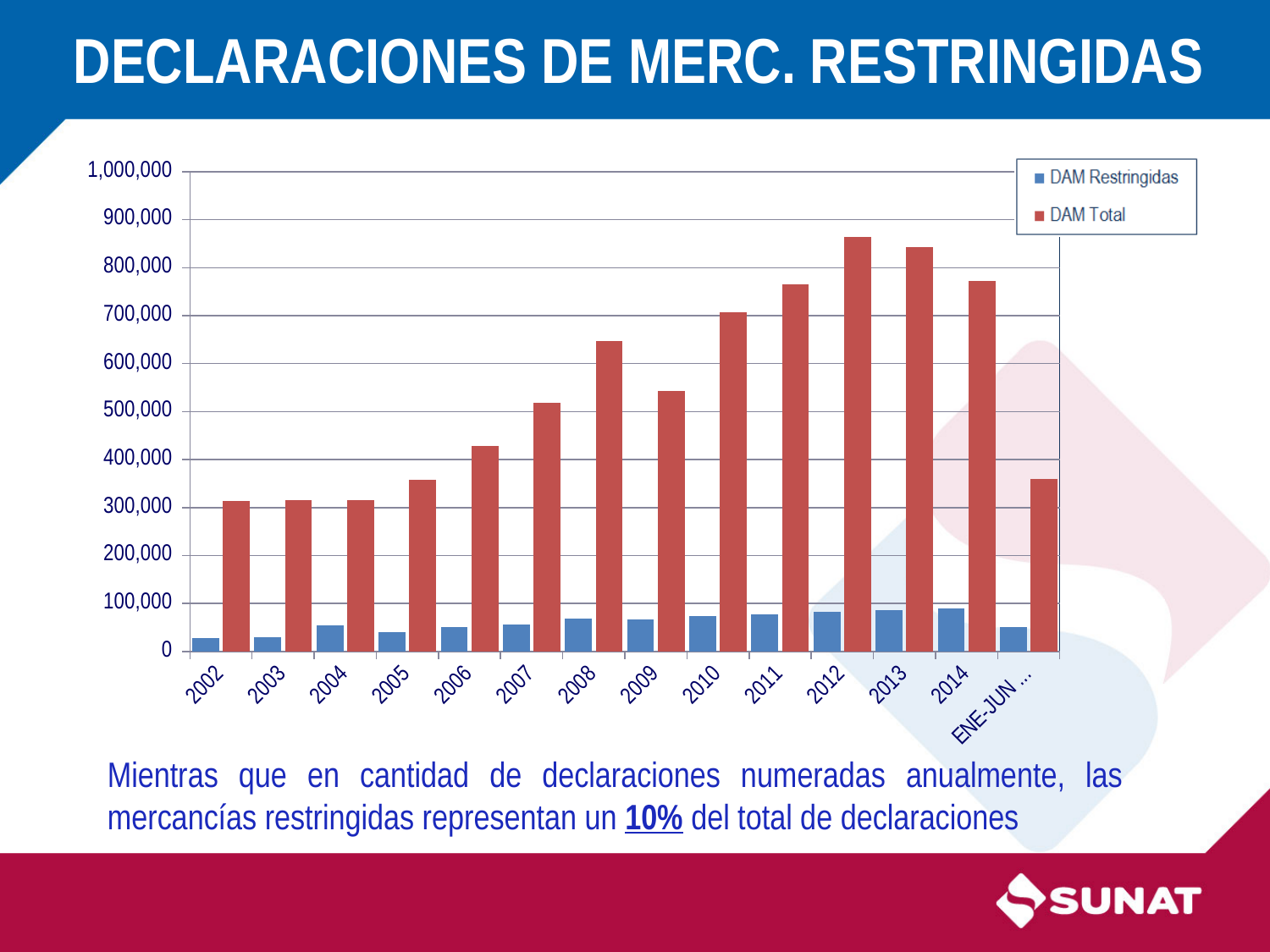

# DECLARACIONES DE MERC. RESTRINGIDAS

### Chart

| Category | DAM Restringuidas | DAM Total |
|---|---|---|
| 2002 | 27846.0 | 314230.0 |
| 2003 | 29521.0 | 315141.0 |
| 2004 | 55288.0 | 315516.0 |
| 2005 | 40780.0 | 358491.0 |
| 2006 | 51242.0 | 427911.0 |
| 2007 | 56865.0 | 517517.0 |
| 2008 | 68574.0 | 646782.0 |
| 2009 | 66068.0 | 543843.0 |
| 2010 | 74255.0 | 706306.0 |
| 2011 | 77404.0 | 764588.0 |
| 2012 | 81826.0 | 864811.0 |
| 2013 | 86107.0 | 842926.0 |
| 2014 | 89039.0 | 772265.0 |
| ENE-JUN 2015 | 51653.0 | 359561.0 |
Mientras que en cantidad de declaraciones numeradas anualmente, las mercancías restringidas representan un 10% del total de declaraciones